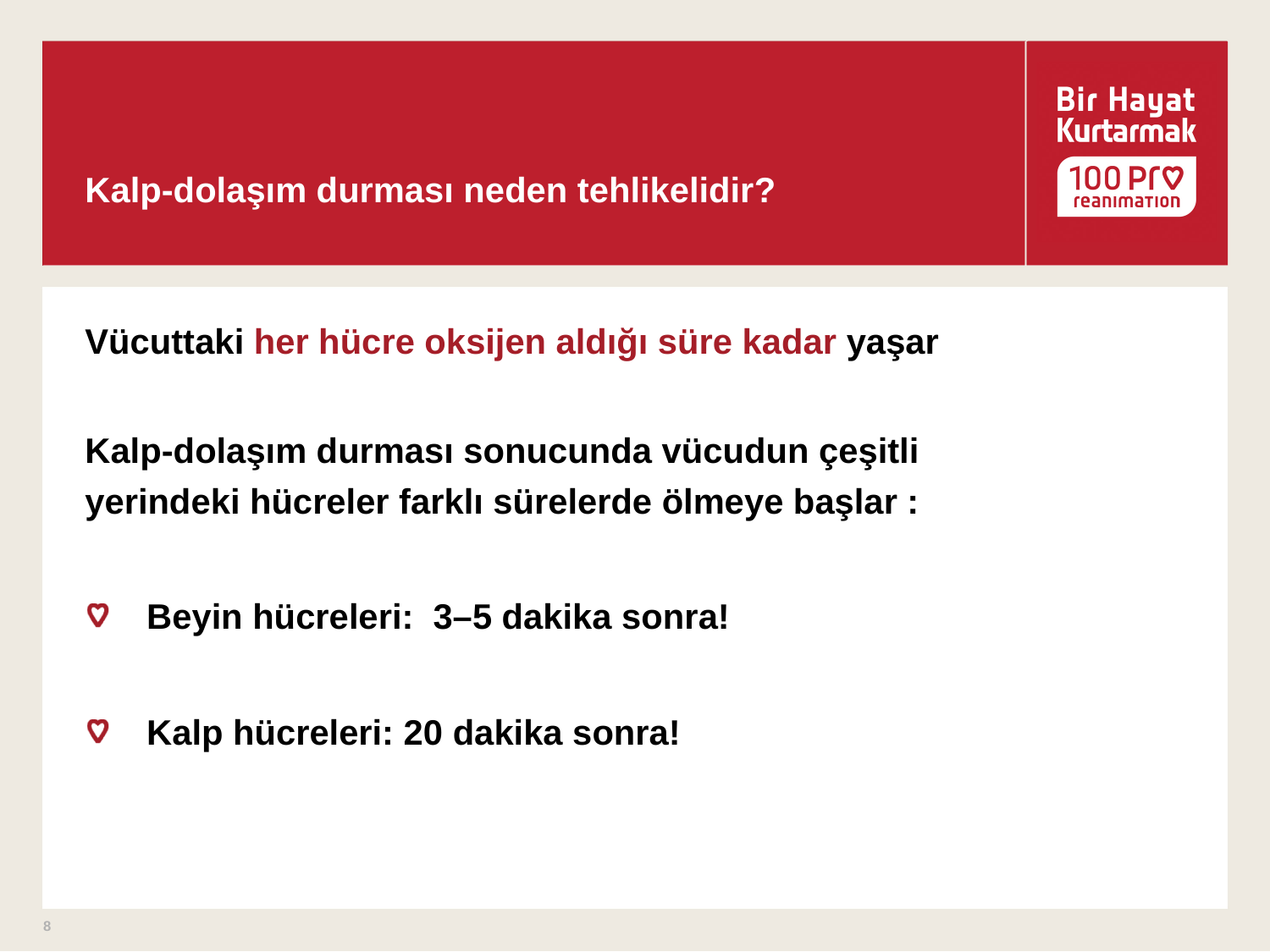

# Kalp-dolaşım durması neden tehlikelidir?
Vücuttaki her hücre oksijen aldığı süre kadar yaşar
Kalp-dolaşım durması sonucunda vücudun çeşitli
yerindeki hücreler farklı sürelerde ölmeye başlar :

 	Beyin hücreleri:  3–5 dakika sonra!

 	Kalp hücreleri: 20 dakika sonra!

8